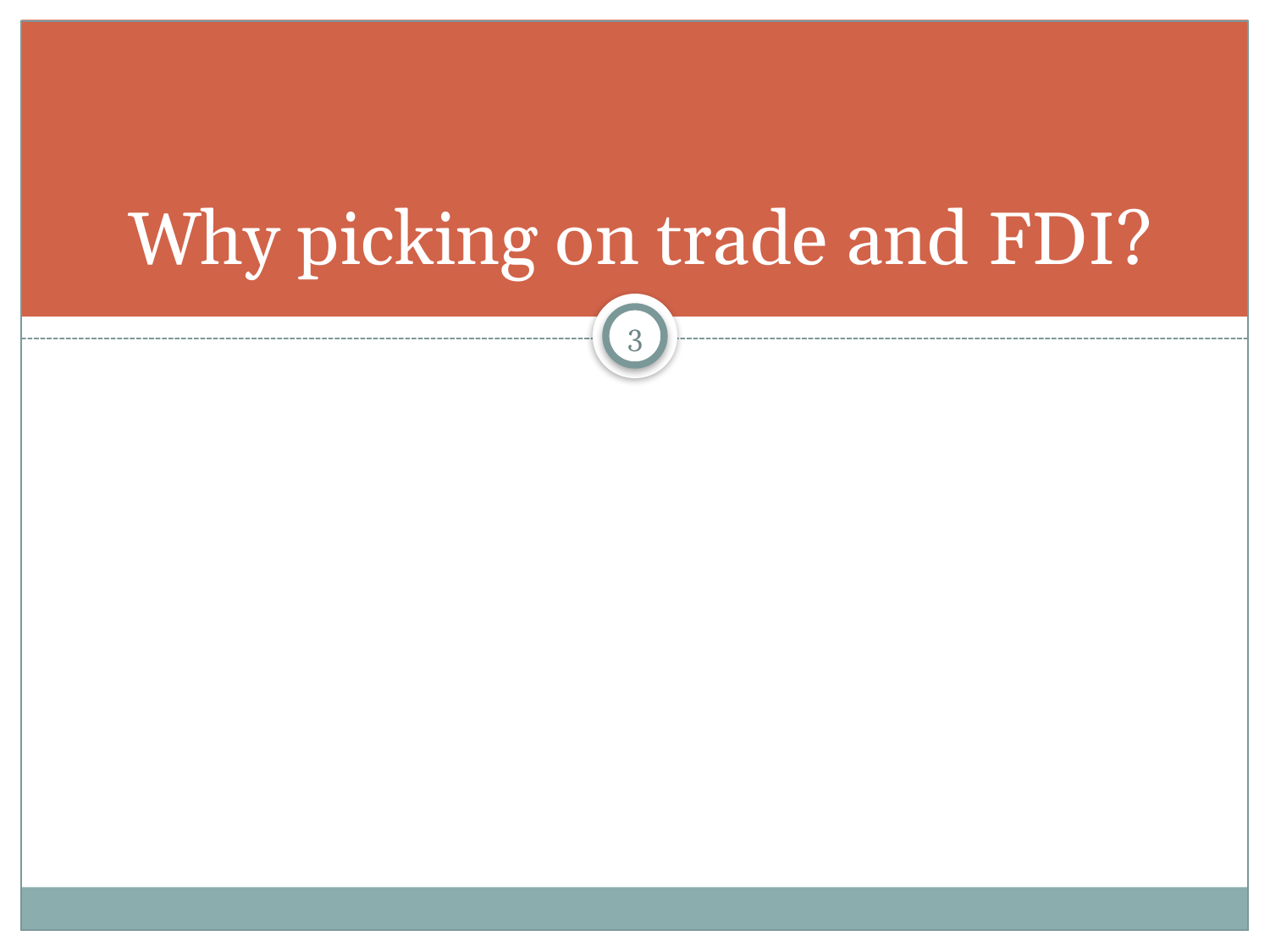

# Why picking on trade and FDI?
3